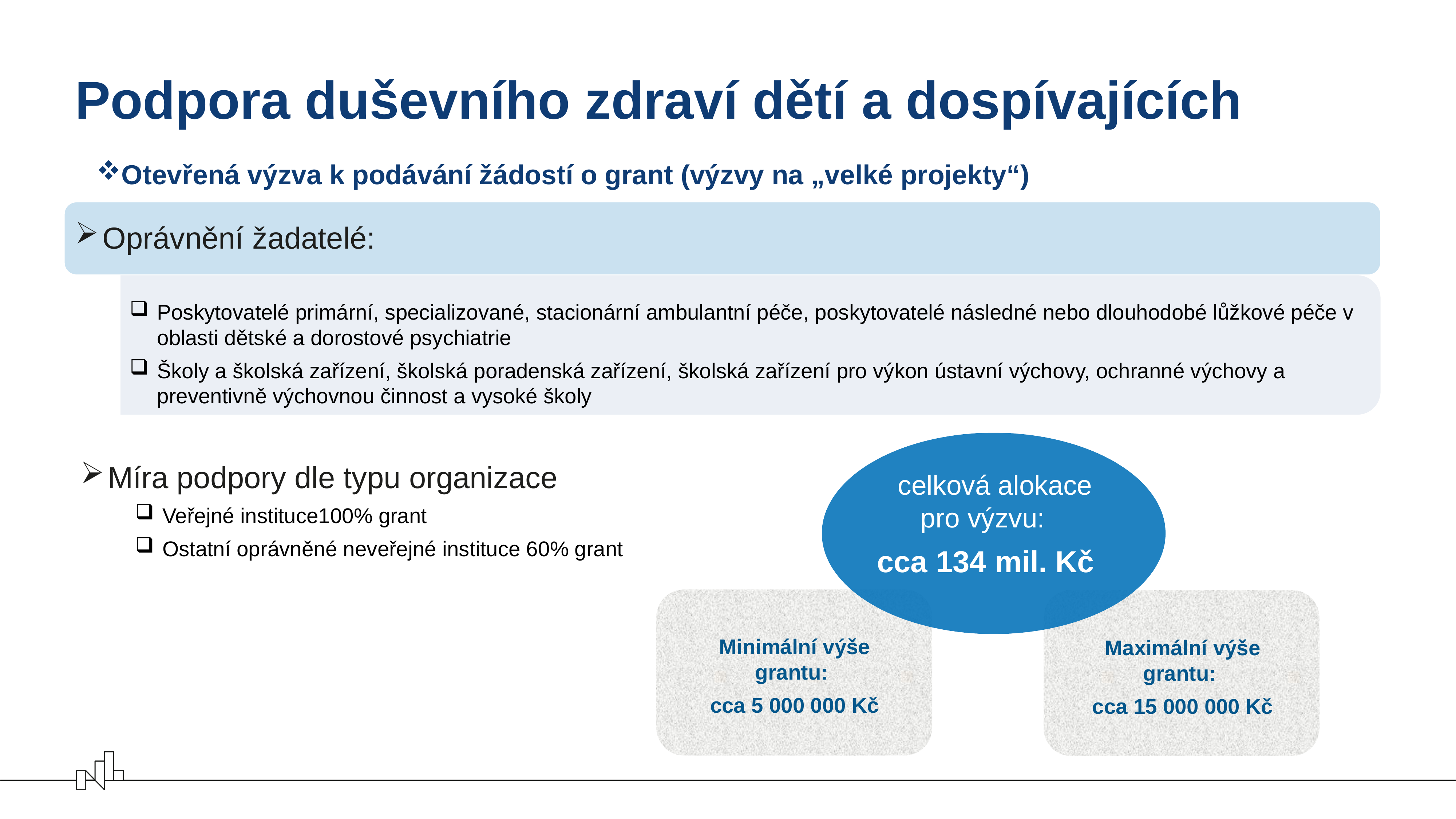

# Podpora duševního zdraví dětí a dospívajících
Otevřená výzva k podávání žádostí o grant (výzvy na „velké projekty“)

Oprávnění žadatelé:

Poskytovatelé primární, specializované, stacionární ambulantní péče, poskytovatelé následné nebo dlouhodobé lůžkové péče v oblasti dětské a dorostové psychiatrie
Školy a školská zařízení, školská poradenská zařízení, školská zařízení pro výkon ústavní výchovy, ochranné výchovy a preventivně výchovnou činnost a vysoké školy

Míra podpory dle typu organizace
Veřejné instituce100% grant
Ostatní oprávněné neveřejné instituce 60% grant

     celková alokace
        pro výzvu:

  cca 134 mil. Kč

Minimální výše grantu:
cca 5 000 000 Kč
Maximální výše grantu:
cca 15 000 000 Kč